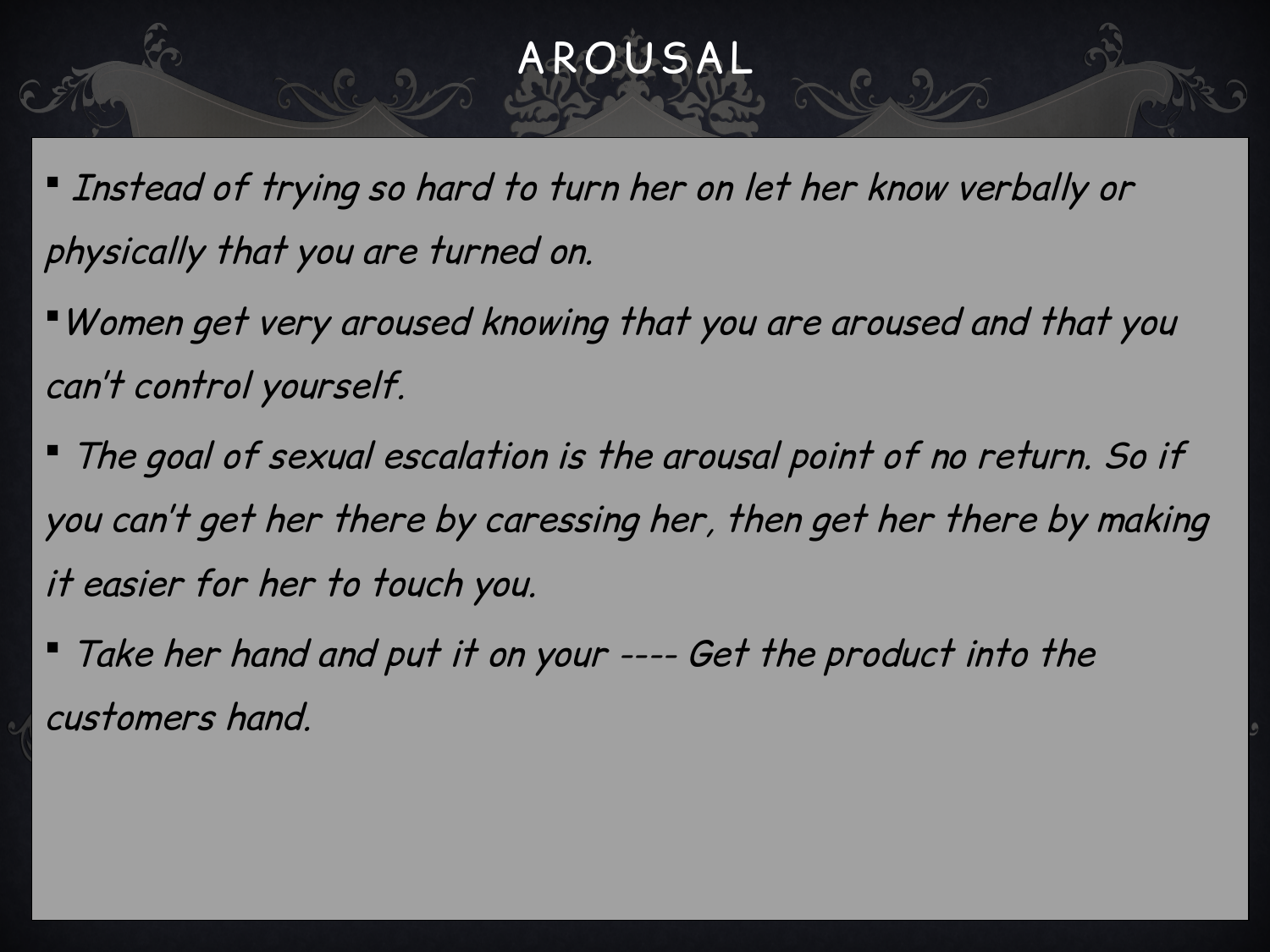

# Arousal
 Instead of trying so hard to turn her on let her know verbally or physically that you are turned on.
Women get very aroused knowing that you are aroused and that you can’t control yourself.
 The goal of sexual escalation is the arousal point of no return. So if you can’t get her there by caressing her, then get her there by making it easier for her to touch you.
 Take her hand and put it on your ---- Get the product into the customers hand.